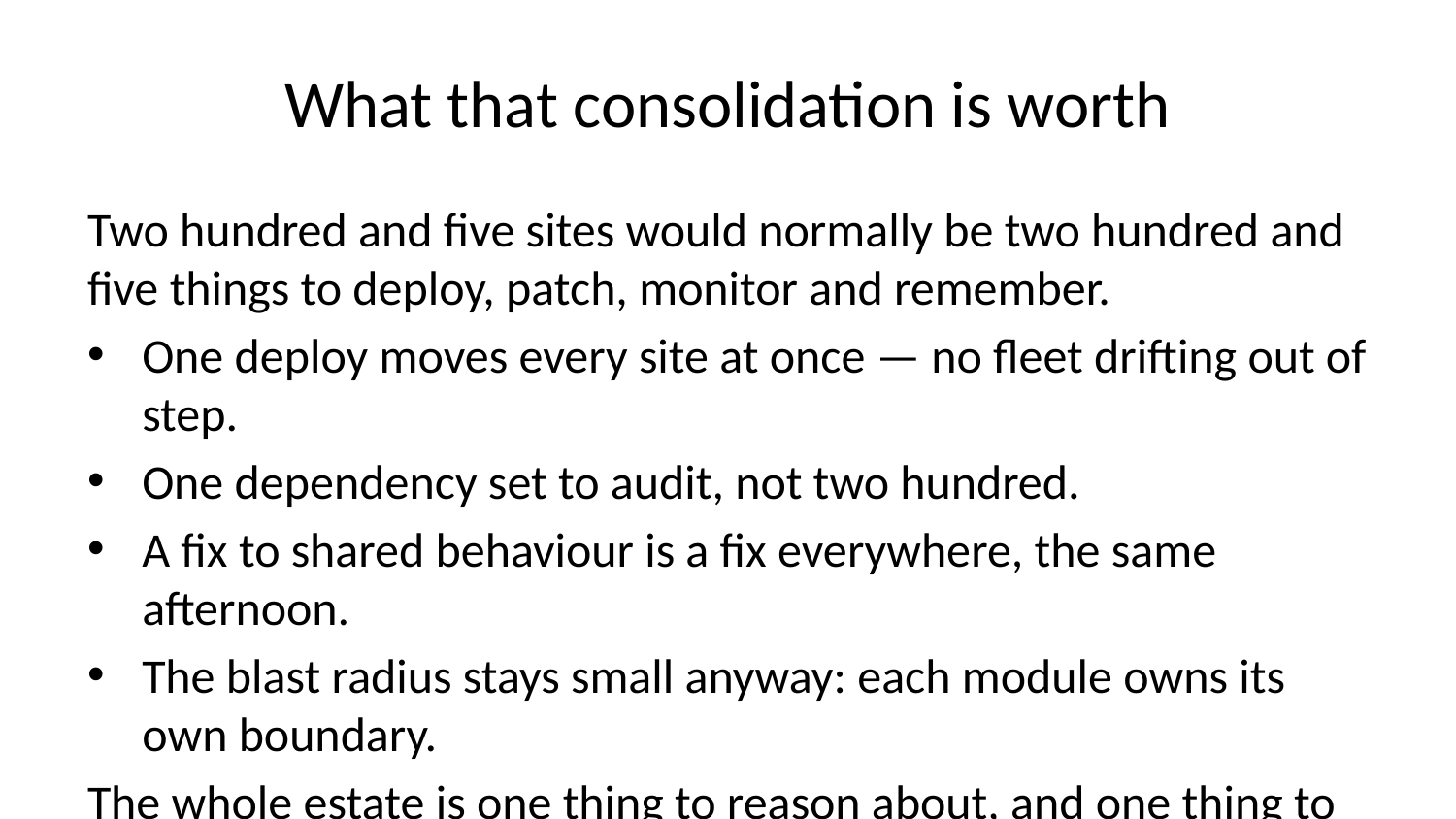

# What that consolidation is worth
Two hundred and five sites would normally be two hundred and five things to deploy, patch, monitor and remember.
One deploy moves every site at once — no fleet drifting out of step.
One dependency set to audit, not two hundred.
A fix to shared behaviour is a fix everywhere, the same afternoon.
The blast radius stays small anyway: each module owns its own boundary.
The whole estate is one thing to reason about, and one thing to secure